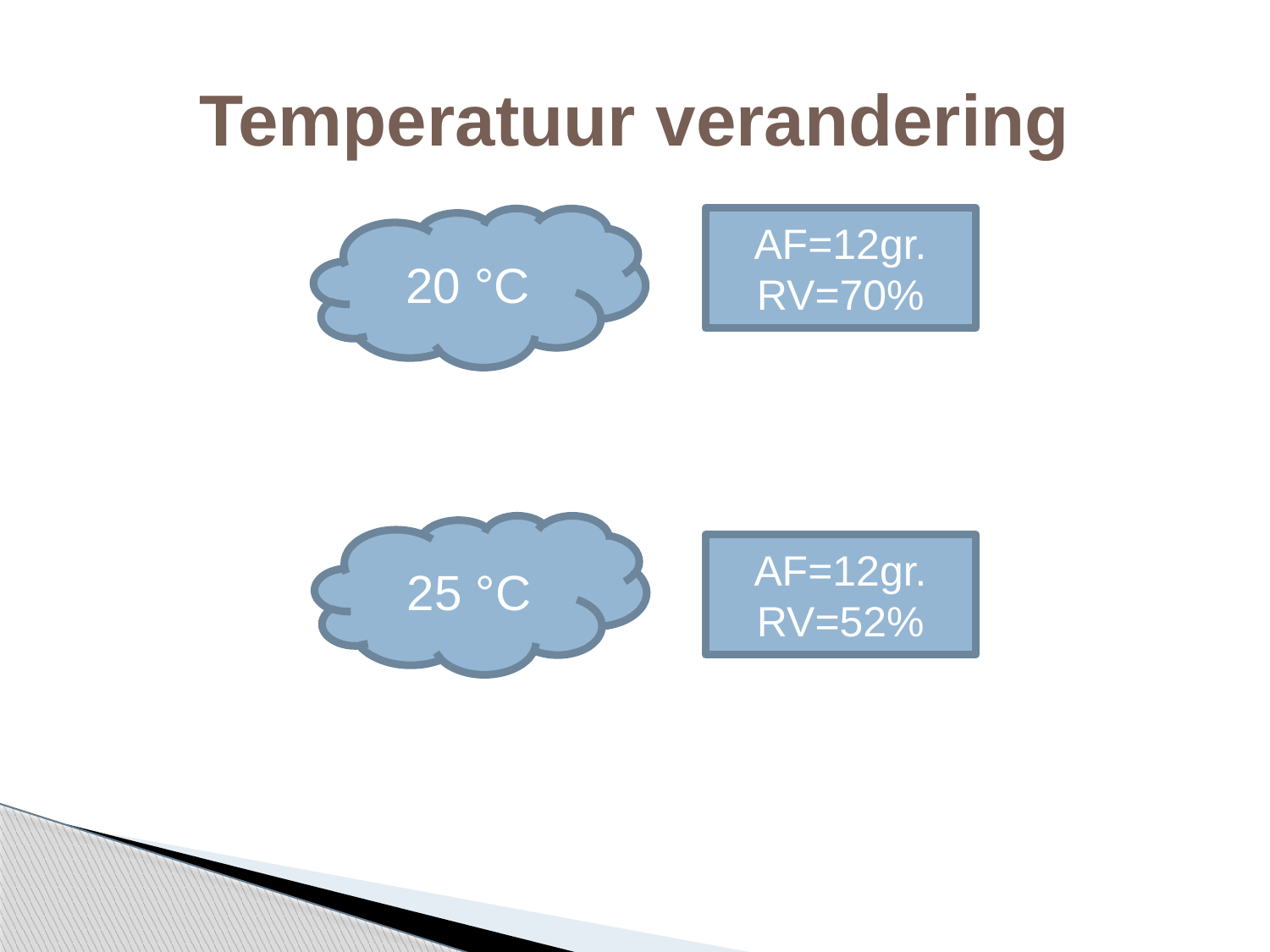

# Temperatuur verandering
20 °C
AF=12gr.
RV=70%
25 °C
AF=12gr.
RV=52%